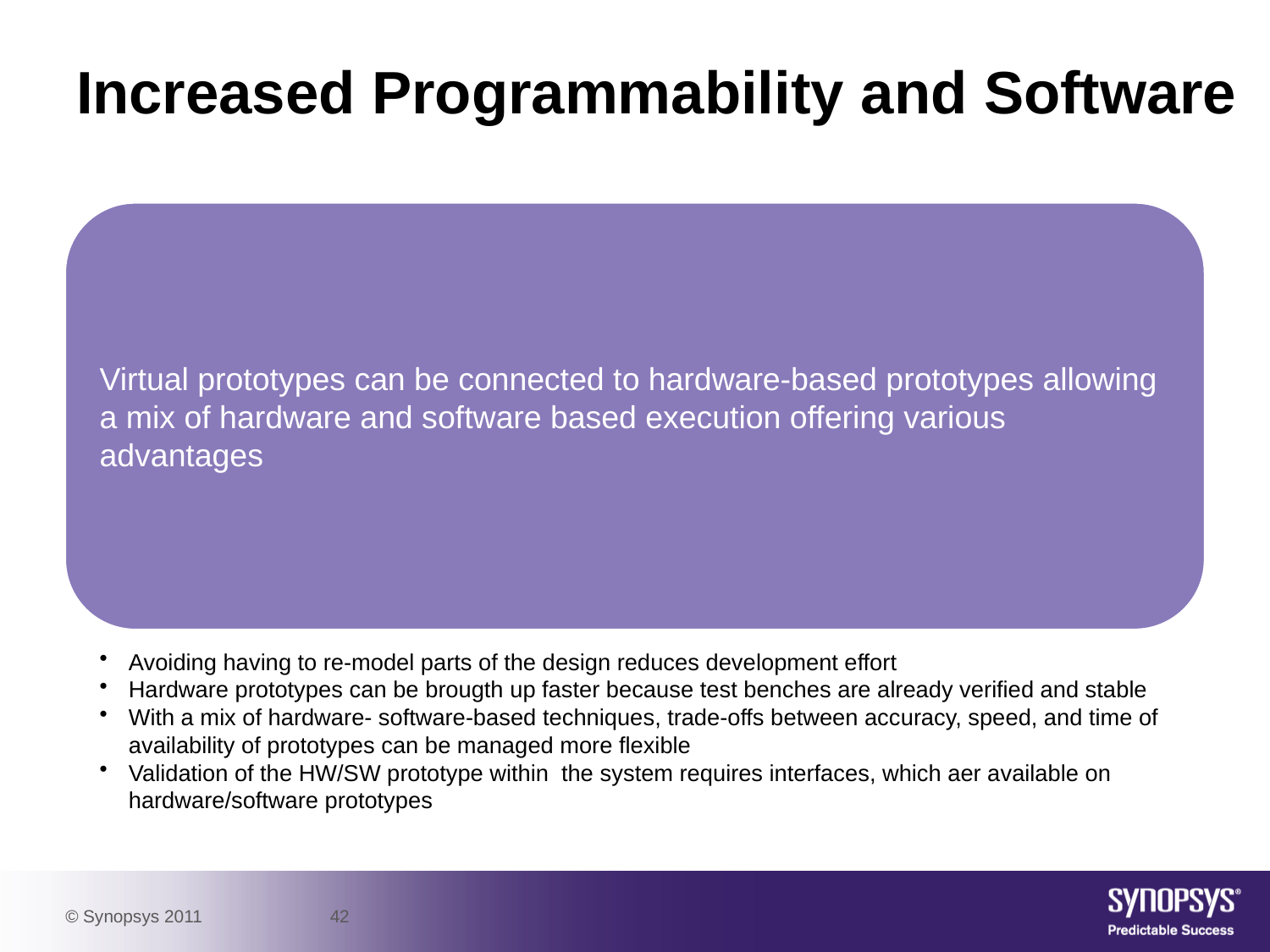

# Increased Programmability and Software
Virtual prototypes can be connected to hardware-based prototypes allowing a mix of hardware and software based execution offering various advantages
Avoiding having to re-model parts of the design reduces development effort
Hardware prototypes can be brougth up faster because test benches are already verified and stable
With a mix of hardware- software-based techniques, trade-offs between accuracy, speed, and time of availability of prototypes can be managed more flexible
Validation of the HW/SW prototype within  the system requires interfaces, which aer available on hardware/software prototypes